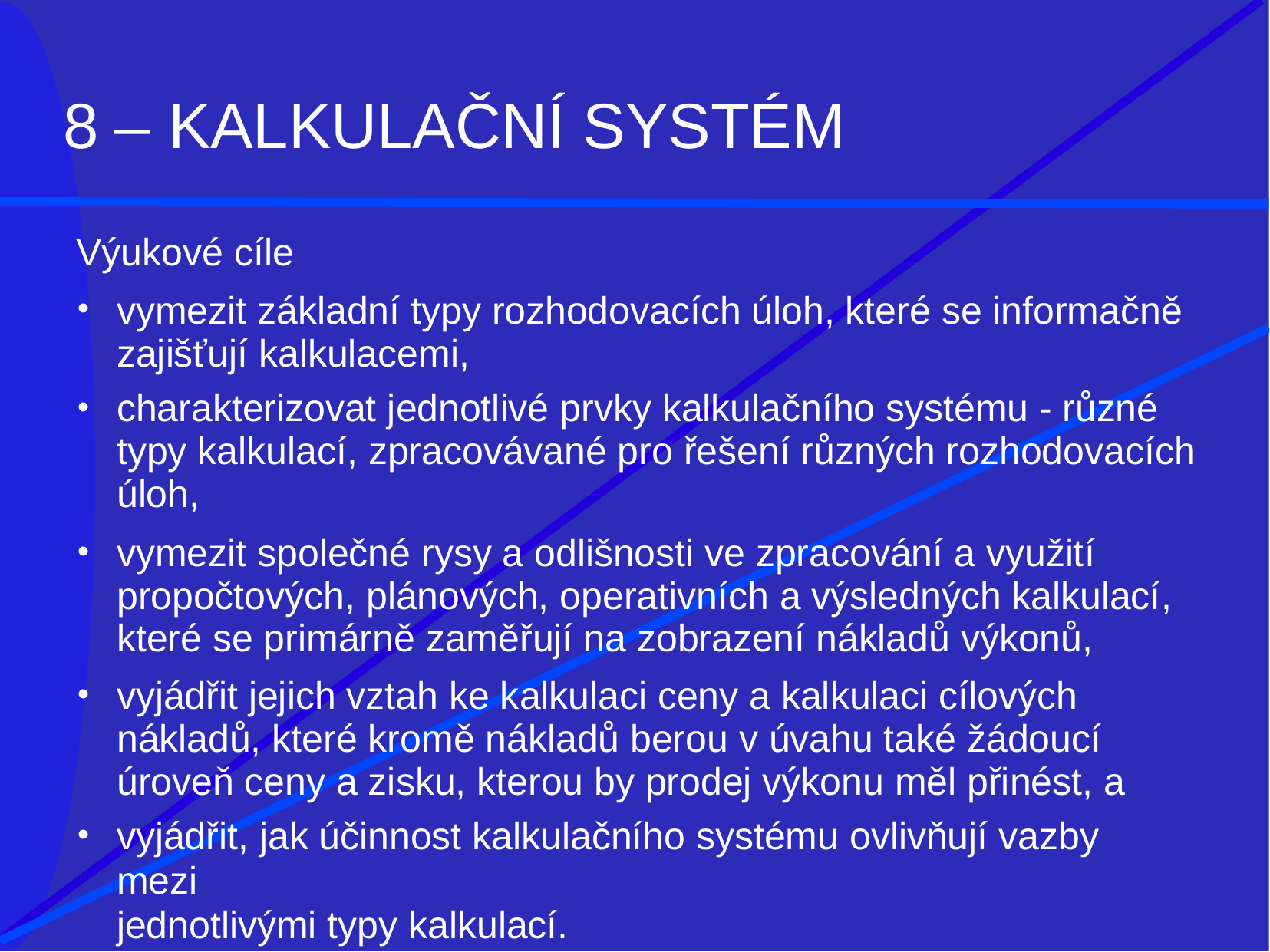

# 8 – KALKULAČNÍ SYSTÉM
Výukové cíle
vymezit základní typy rozhodovacích úloh, které se informačně zajišťují kalkulacemi,
charakterizovat jednotlivé prvky kalkulačního systému - různé typy kalkulací, zpracovávané pro řešení různých rozhodovacích úloh,
vymezit společné rysy a odlišnosti ve zpracování a využití propočtových, plánových, operativních a výsledných kalkulací, které se primárně zaměřují na zobrazení nákladů výkonů,
vyjádřit jejich vztah ke kalkulaci ceny a kalkulaci cílových nákladů, které kromě nákladů berou v úvahu také žádoucí úroveň ceny a zisku, kterou by prodej výkonu měl přinést, a
vyjádřit, jak účinnost kalkulačního systému ovlivňují vazby mezi
jednotlivými typy kalkulací.